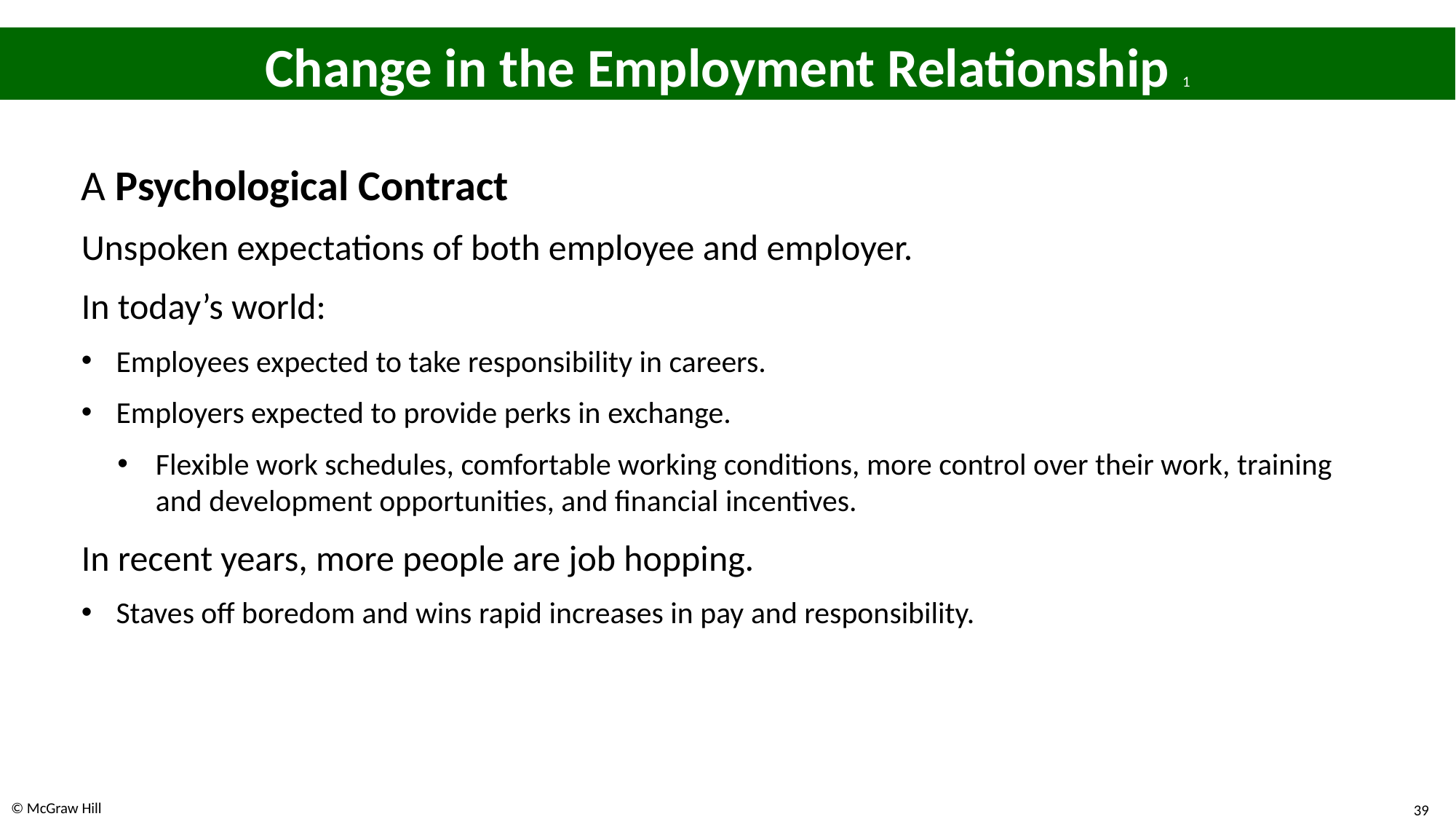

# Change in the Employment Relationship 1
A Psychological Contract
Unspoken expectations of both employee and employer.
In today’s world:
Employees expected to take responsibility in careers.
Employers expected to provide perks in exchange.
Flexible work schedules, comfortable working conditions, more control over their work, training and development opportunities, and financial incentives.
In recent years, more people are job hopping.
Staves off boredom and wins rapid increases in pay and responsibility.